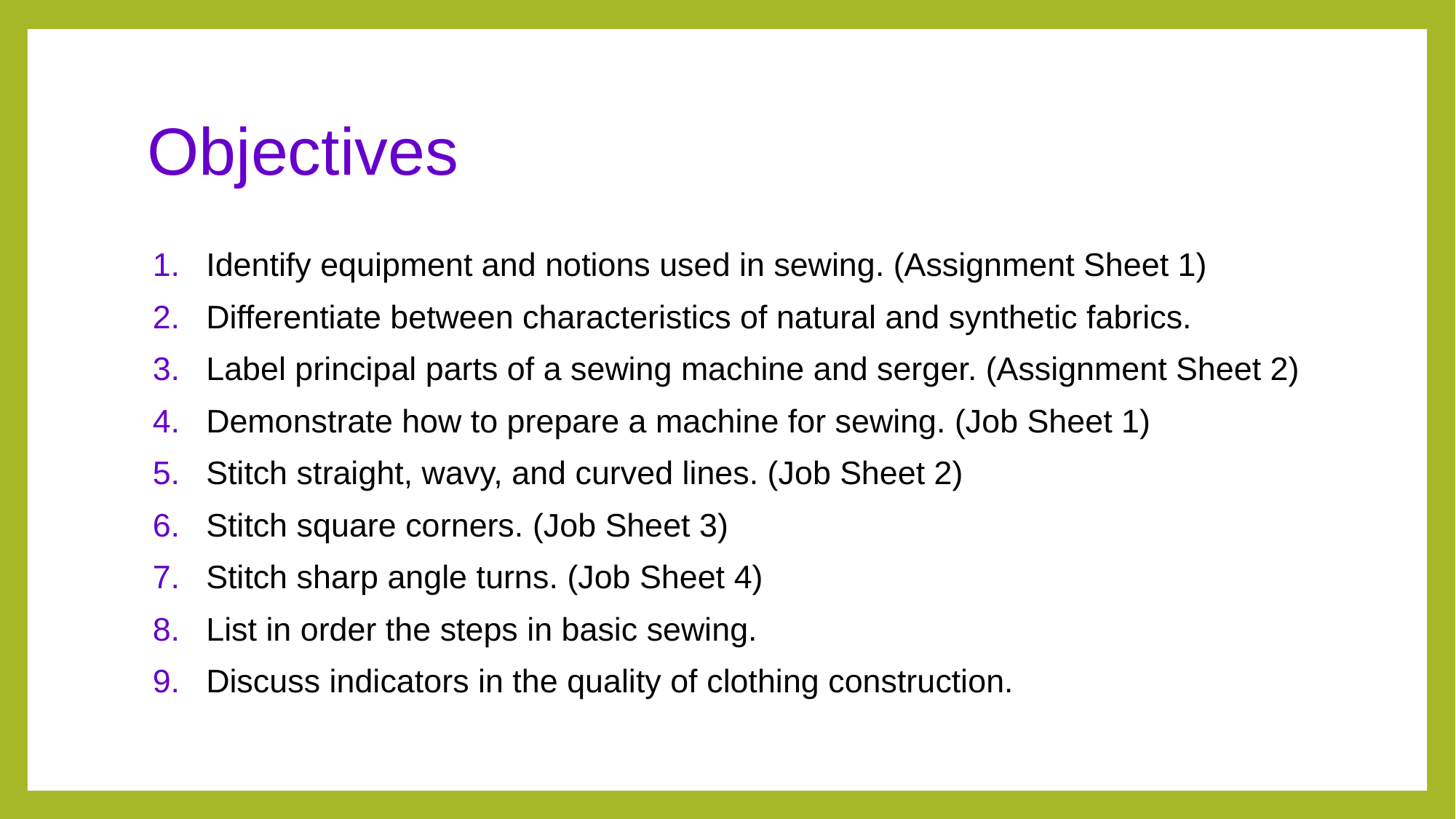

# Objectives
Identify equipment and notions used in sewing. (Assignment Sheet 1)
Differentiate between characteristics of natural and synthetic fabrics.
Label principal parts of a sewing machine and serger. (Assignment Sheet 2)
Demonstrate how to prepare a machine for sewing. (Job Sheet 1)
Stitch straight, wavy, and curved lines. (Job Sheet 2)
Stitch square corners. (Job Sheet 3)
Stitch sharp angle turns. (Job Sheet 4)
List in order the steps in basic sewing.
Discuss indicators in the quality of clothing construction.